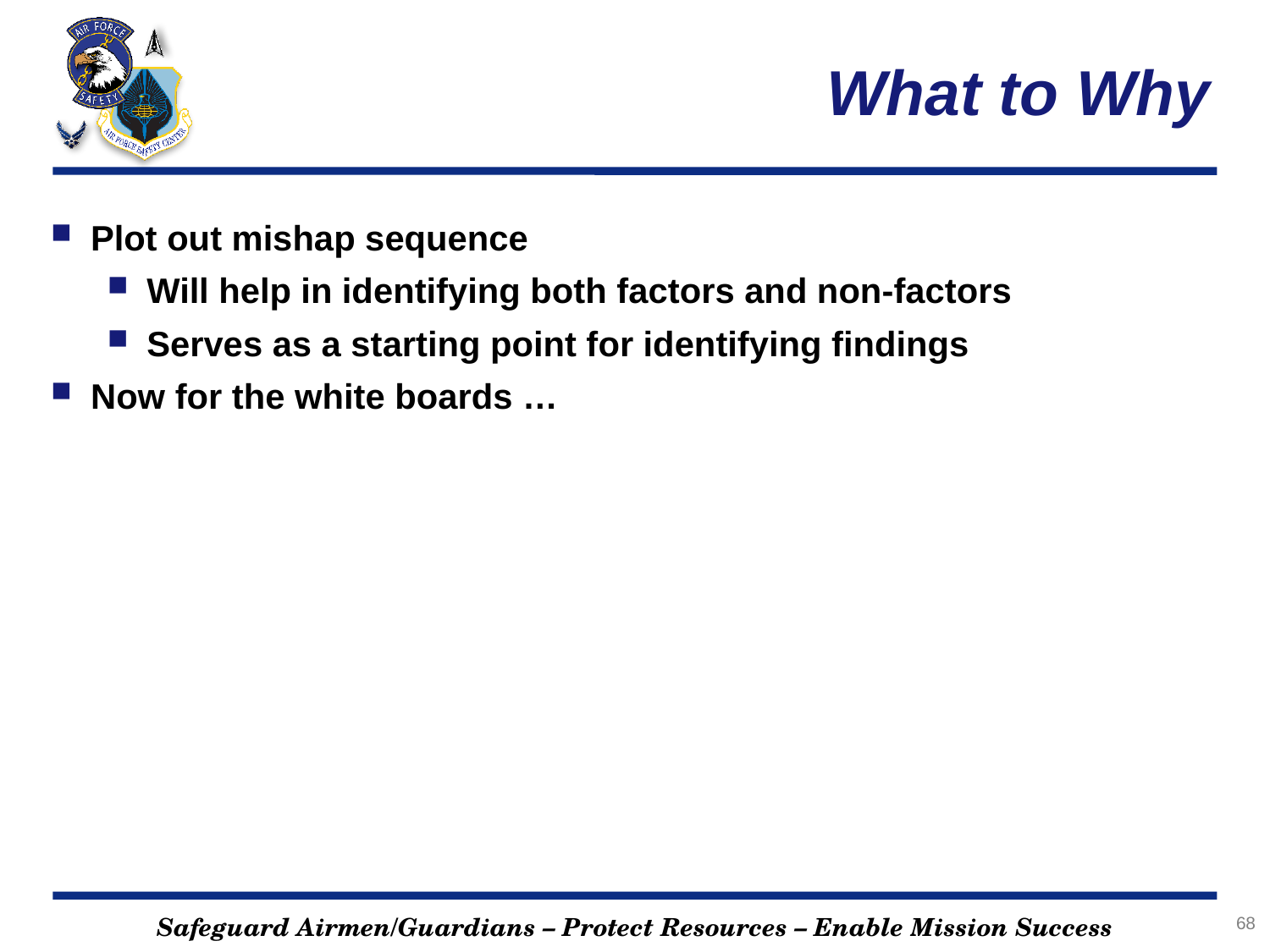

# What to Why
Plot out mishap sequence
Will help in identifying both factors and non-factors
Serves as a starting point for identifying findings
Now for the white boards …
68